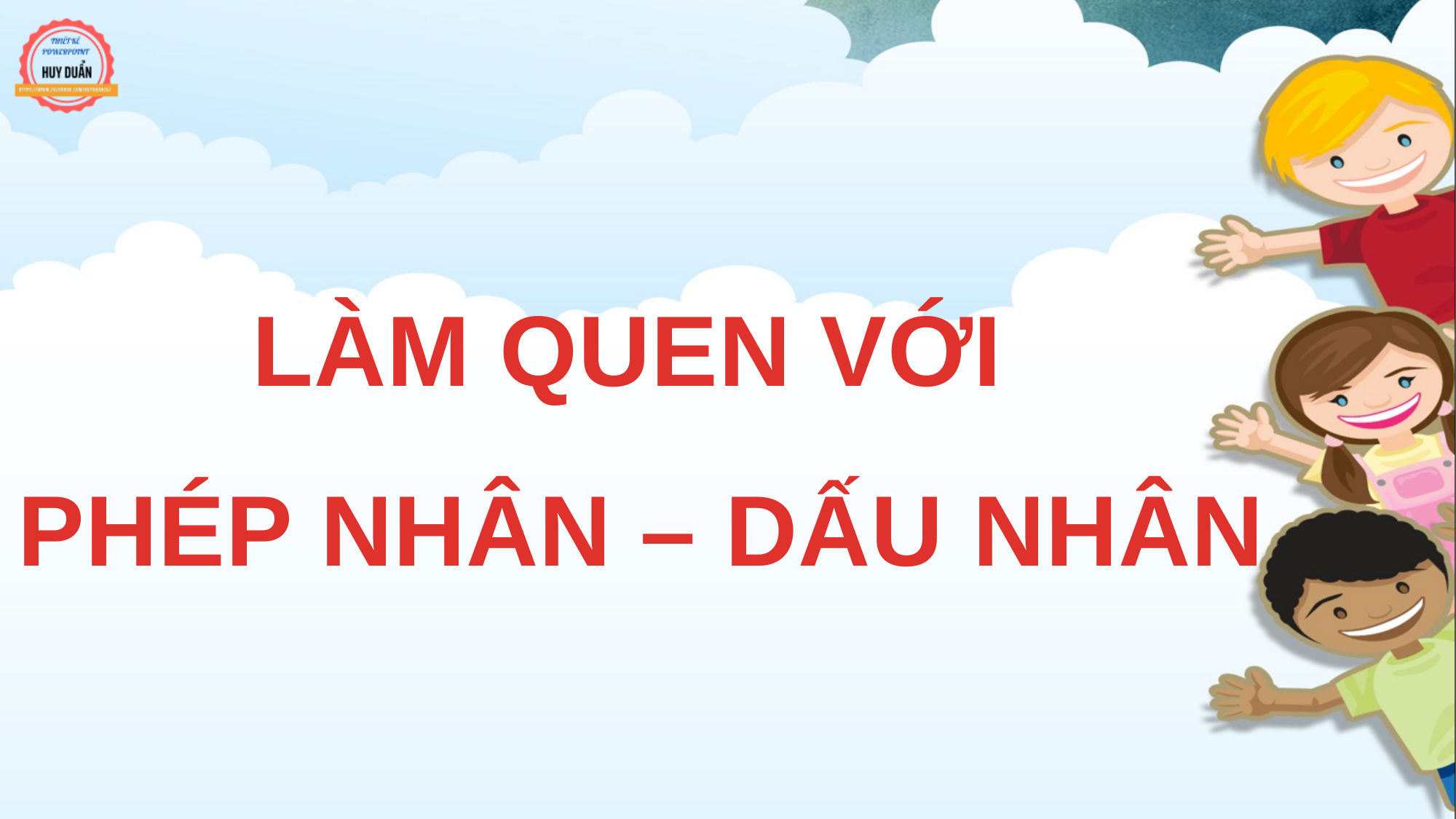

LÀM QUEN VỚI
PHÉP NHÂN – DẤU NHÂN